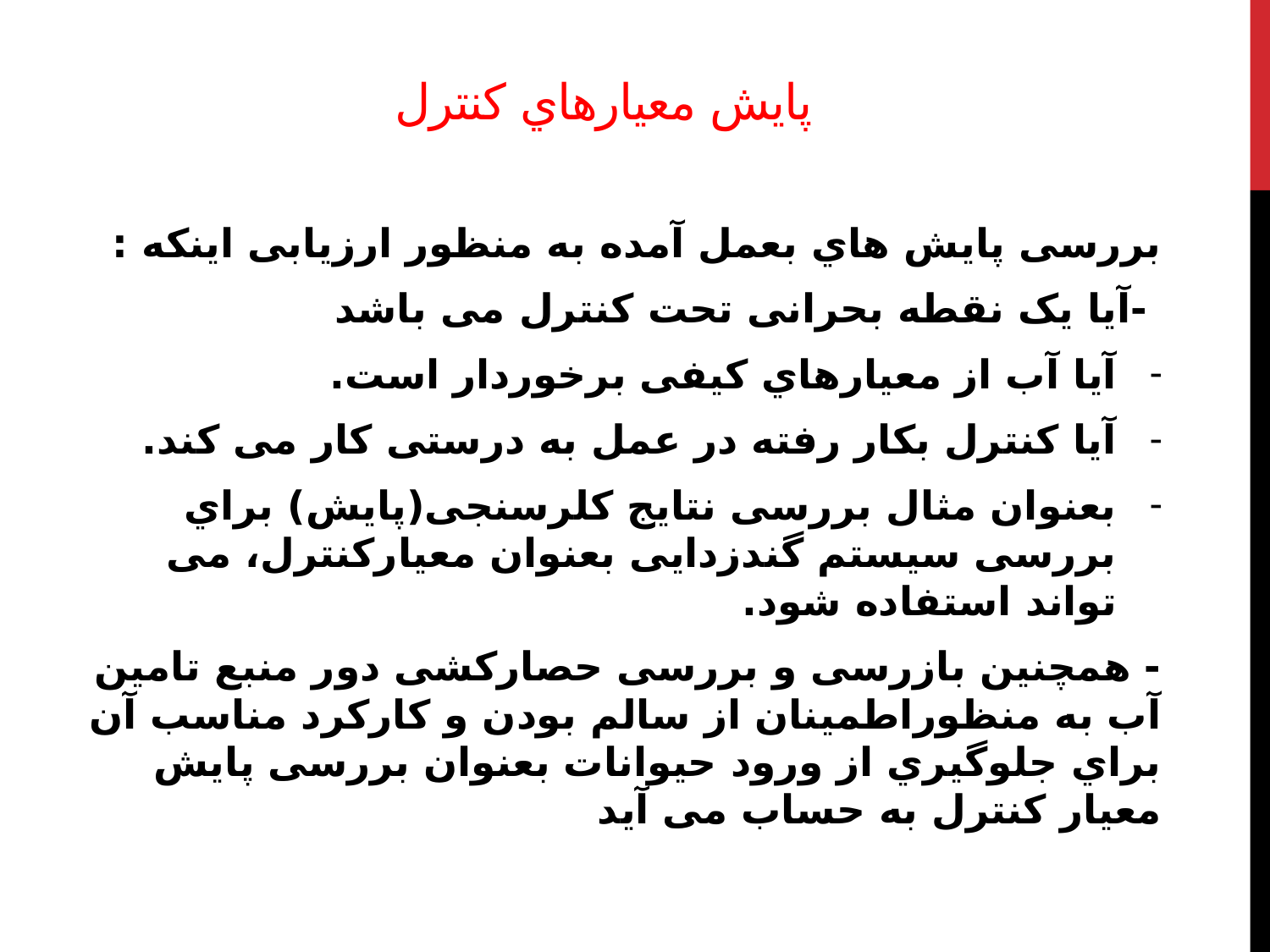

# پایش معیارهاي کنترل
بررسی پایش هاي بعمل آمده به منظور ارزیابی اینکه :
 -آیا یک نقطه بحرانی تحت کنترل می باشد
آیا آب از معیارهاي کیفی برخوردار است.
آیا کنترل بکار رفته در عمل به درستی کار می کند.
بعنوان مثال بررسی نتایج کلرسنجی(پایش) براي بررسی سیستم گندزدایی بعنوان معیارکنترل، می تواند استفاده شود.
- همچنین بازرسی و بررسی حصارکشی دور منبع تامین آب به منظوراطمینان از سالم بودن و کارکرد مناسب آن براي جلوگیري از ورود حیوانات بعنوان بررسی پایش معیار کنترل به حساب می آید